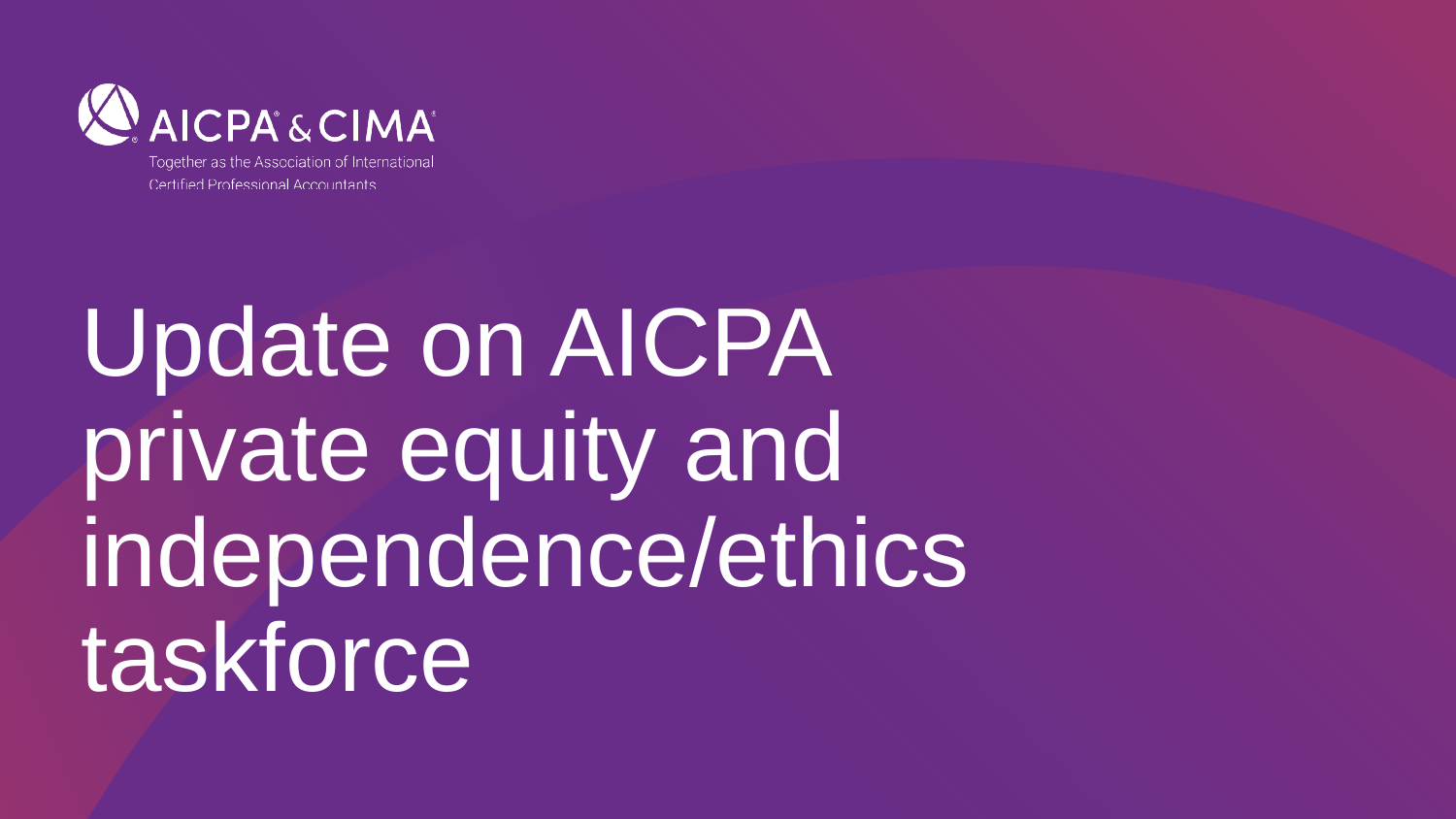

# Update on AICPA          private equity and independence/ethics taskforce